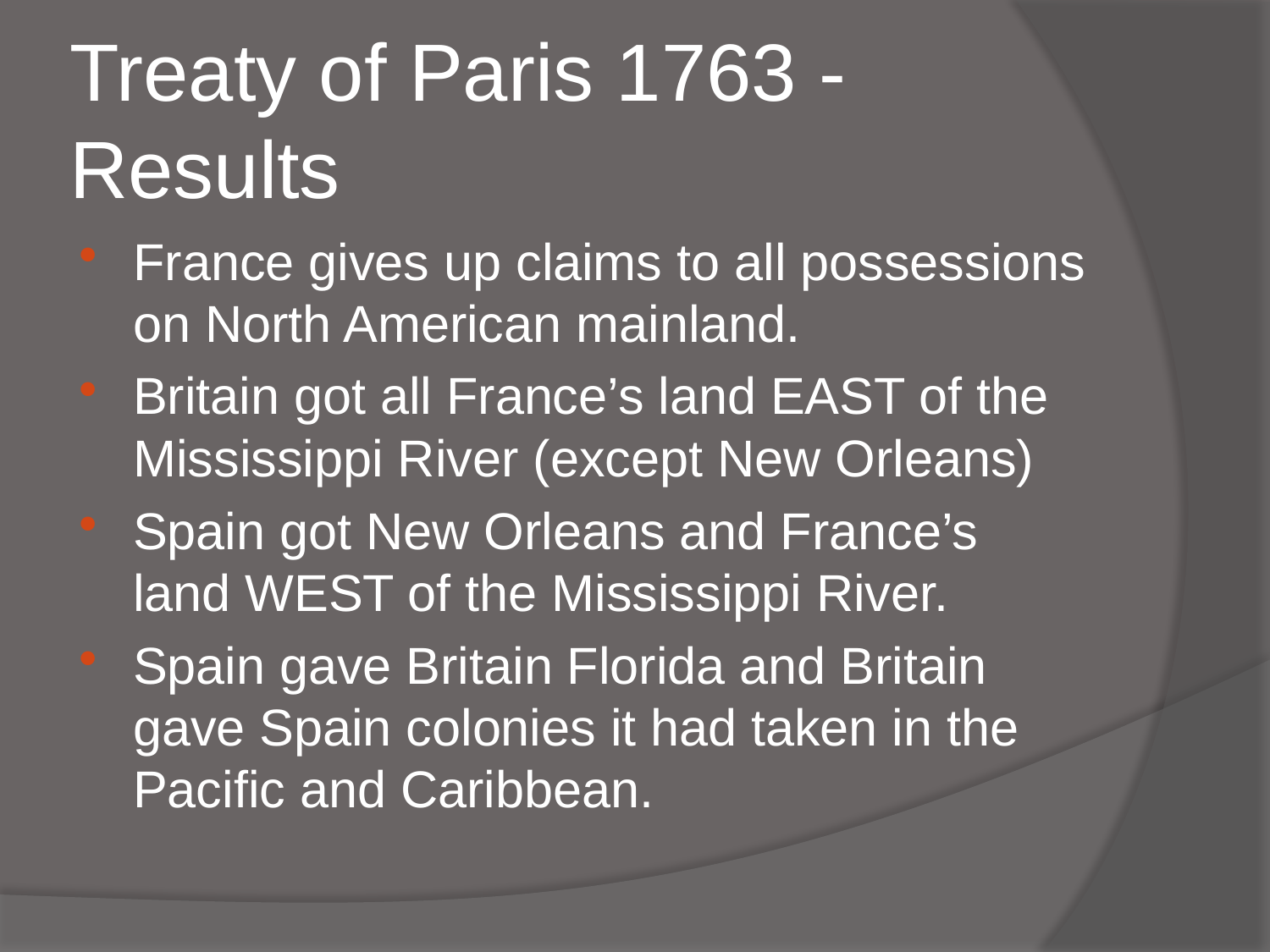

# Treaty of Paris 1763 - Results
France gives up claims to all possessions on North American mainland.
Britain got all France’s land EAST of the Mississippi River (except New Orleans)
Spain got New Orleans and France’s land WEST of the Mississippi River.
Spain gave Britain Florida and Britain gave Spain colonies it had taken in the Pacific and Caribbean.